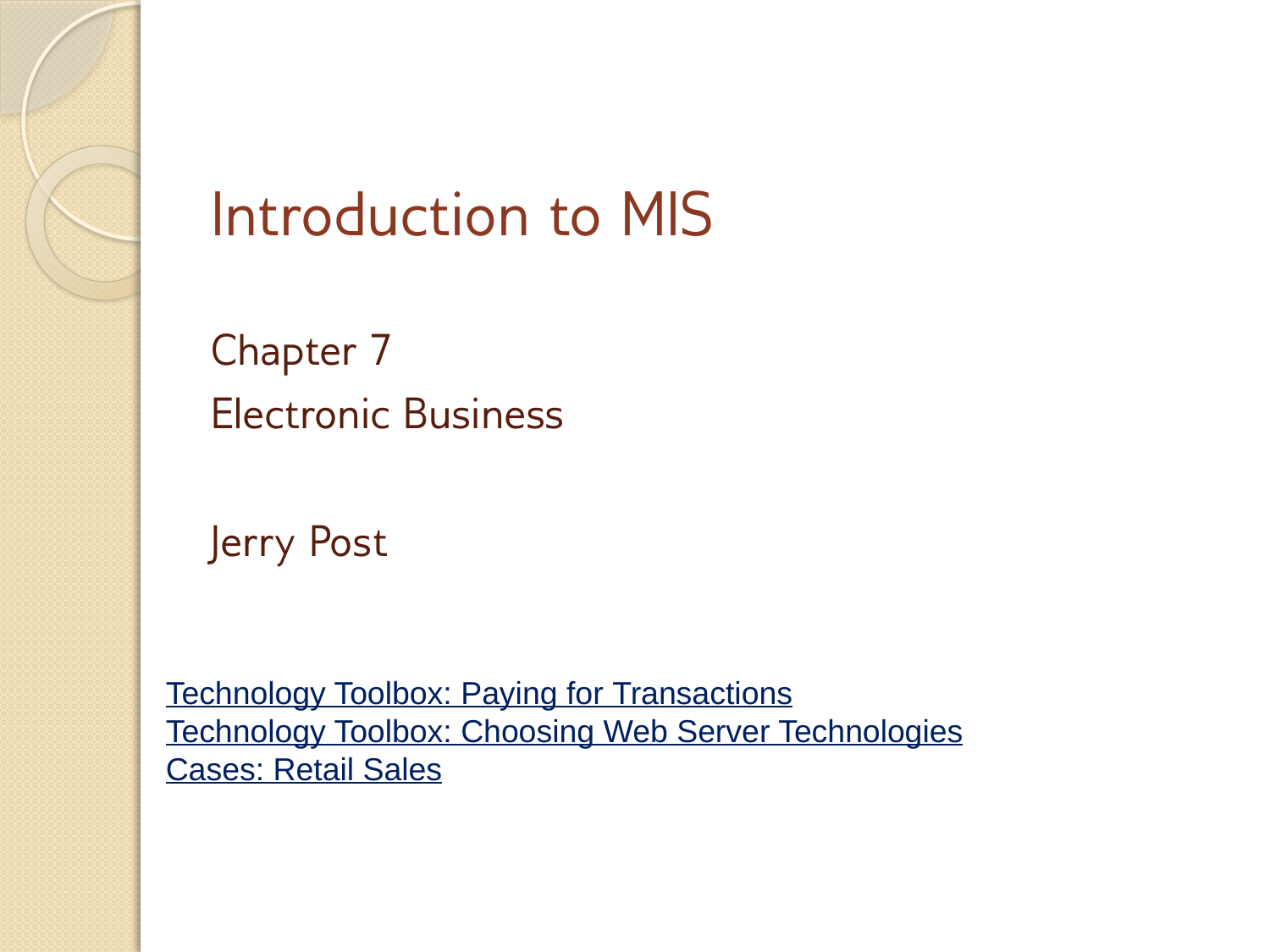

# Introduction to MIS

Chapter 7
Electronic Business

Jerry Post

Technology Toolbox: Paying for Transactions
Technology Toolbox: Choosing Web Server Technologies
Cases: Retail Sales